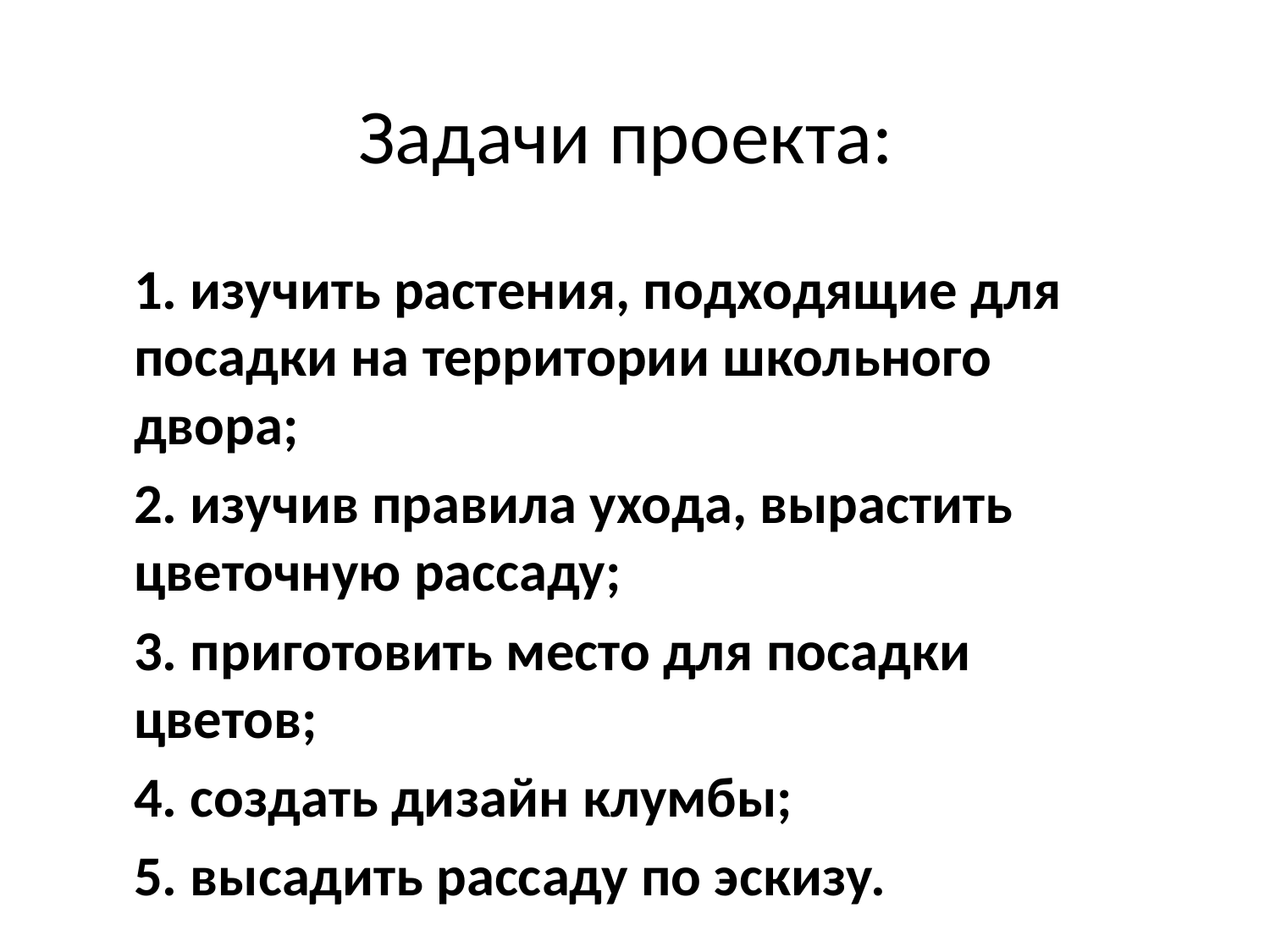

# Задачи проекта:
1. изучить растения, подходящие для посадки на территории школьного двора;
2. изучив правила ухода, вырастить цветочную рассаду;
3. приготовить место для посадки цветов;
4. создать дизайн клумбы;
5. высадить рассаду по эскизу.